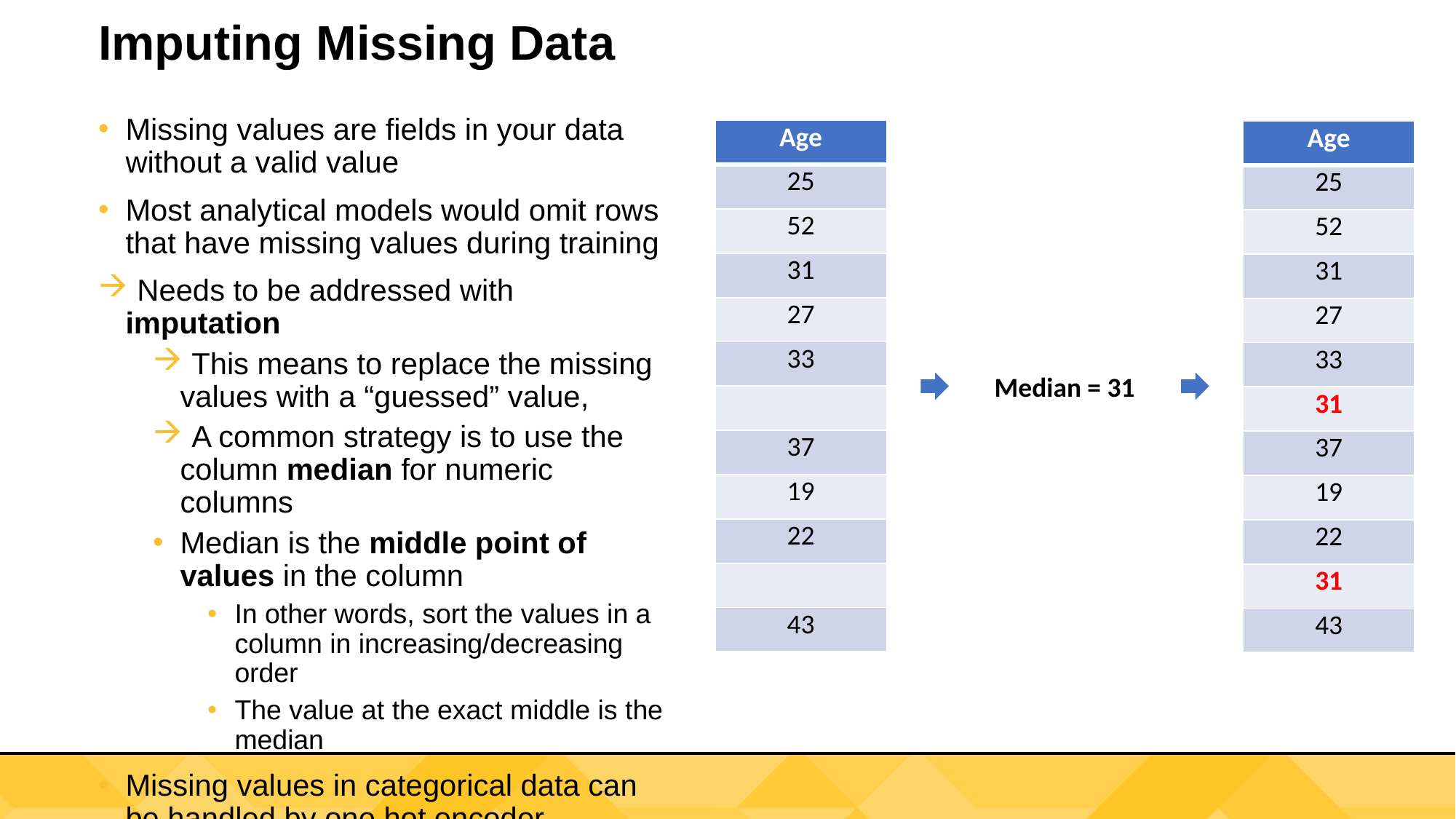

# Imputing Missing Data
Missing values are fields in your data without a valid value
Most analytical models would omit rows that have missing values during training
 Needs to be addressed with imputation
 This means to replace the missing values with a “guessed” value,
 A common strategy is to use the column median for numeric columns
Median is the middle point of values in the column
In other words, sort the values in a column in increasing/decreasing order
The value at the exact middle is the median
Missing values in categorical data can be handled by one hot encoder

| Age |
| --- |
| 25 |
| 52 |
| 31 |
| 27 |
| 33 |
|  |
| 37 |
| 19 |
| 22 |
|  |
| 43 |
| Age |
| --- |
| 25 |
| 52 |
| 31 |
| 27 |
| 33 |
| 31 |
| 37 |
| 19 |
| 22 |
| 31 |
| 43 |
Median = 31